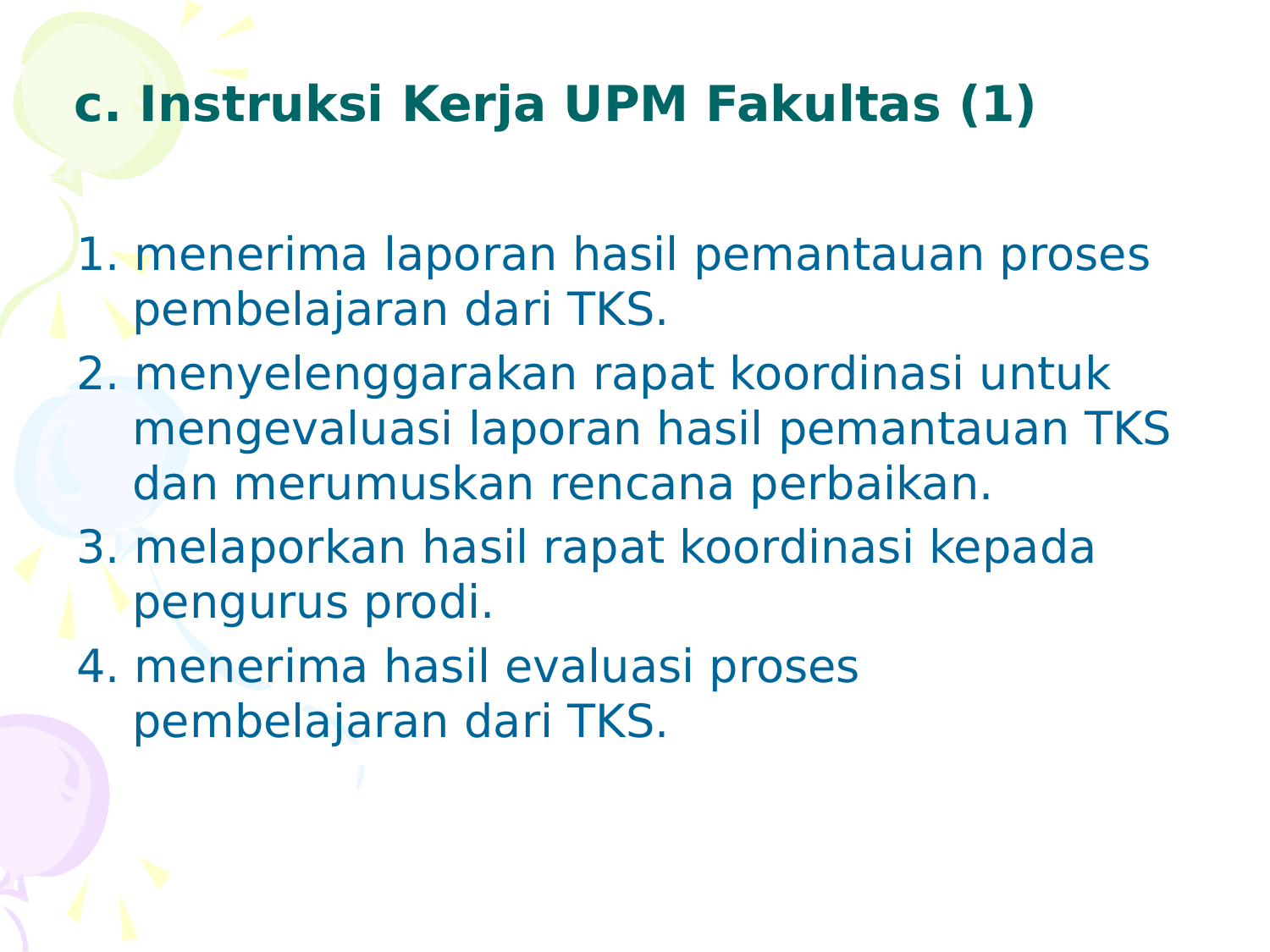

# c. Instruksi Kerja UPM Fakultas (1)
1. menerima laporan hasil pemantauan proses pembelajaran dari TKS.
2. menyelenggarakan rapat koordinasi untuk mengevaluasi laporan hasil pemantauan TKS dan merumuskan rencana perbaikan.
3. melaporkan hasil rapat koordinasi kepada pengurus prodi.
4. menerima hasil evaluasi proses pembelajaran dari TKS.